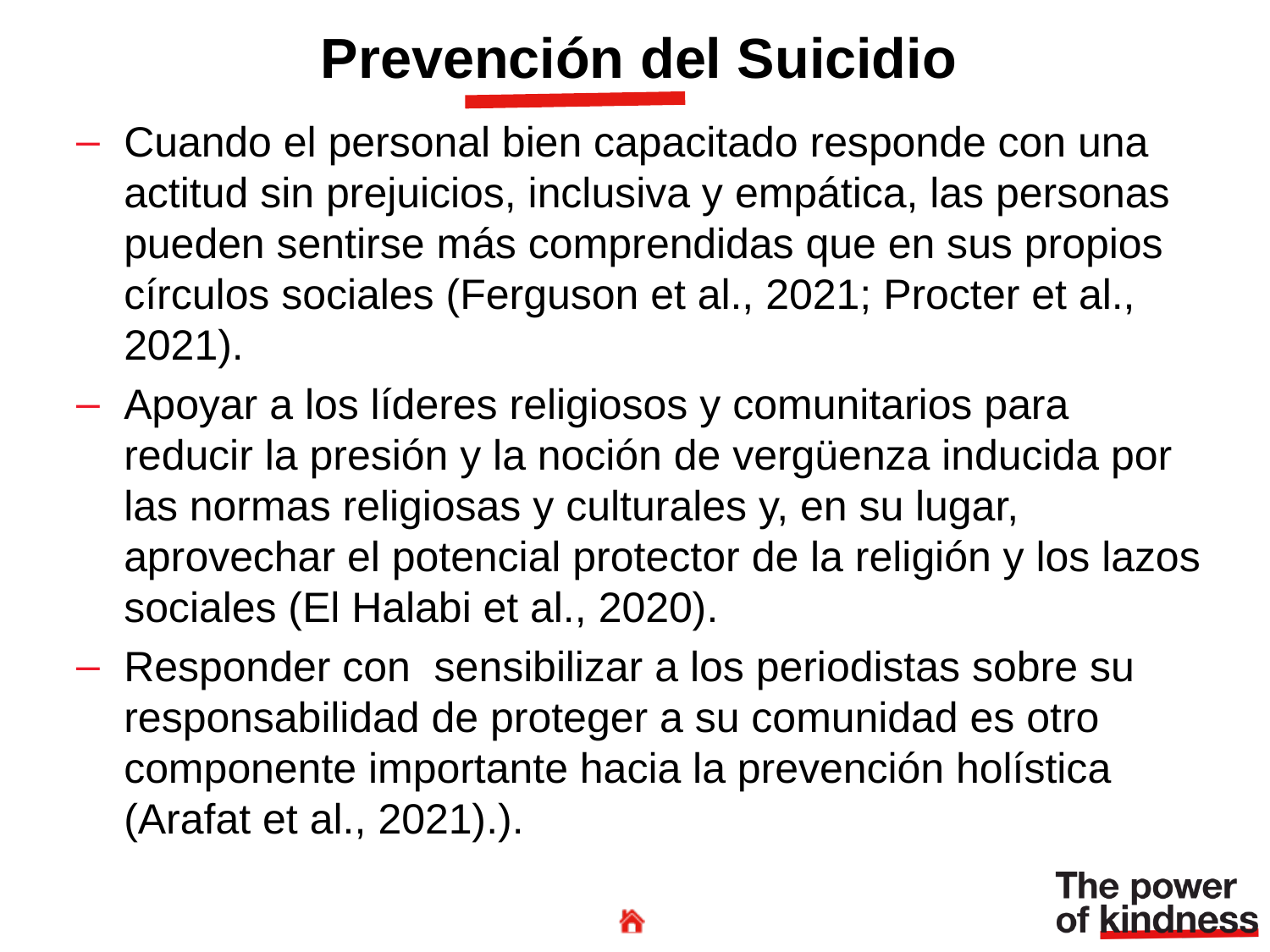

Prevención del Suicidio
Cuando el personal bien capacitado responde con una actitud sin prejuicios, inclusiva y empática, las personas pueden sentirse más comprendidas que en sus propios círculos sociales (Ferguson et al., 2021; Procter et al., 2021).
Apoyar a los líderes religiosos y comunitarios para reducir la presión y la noción de vergüenza inducida por las normas religiosas y culturales y, en su lugar, aprovechar el potencial protector de la religión y los lazos sociales (El Halabi et al., 2020).
Responder con  sensibilizar a los periodistas sobre su responsabilidad de proteger a su comunidad es otro componente importante hacia la prevención holística (Arafat et al., 2021).).